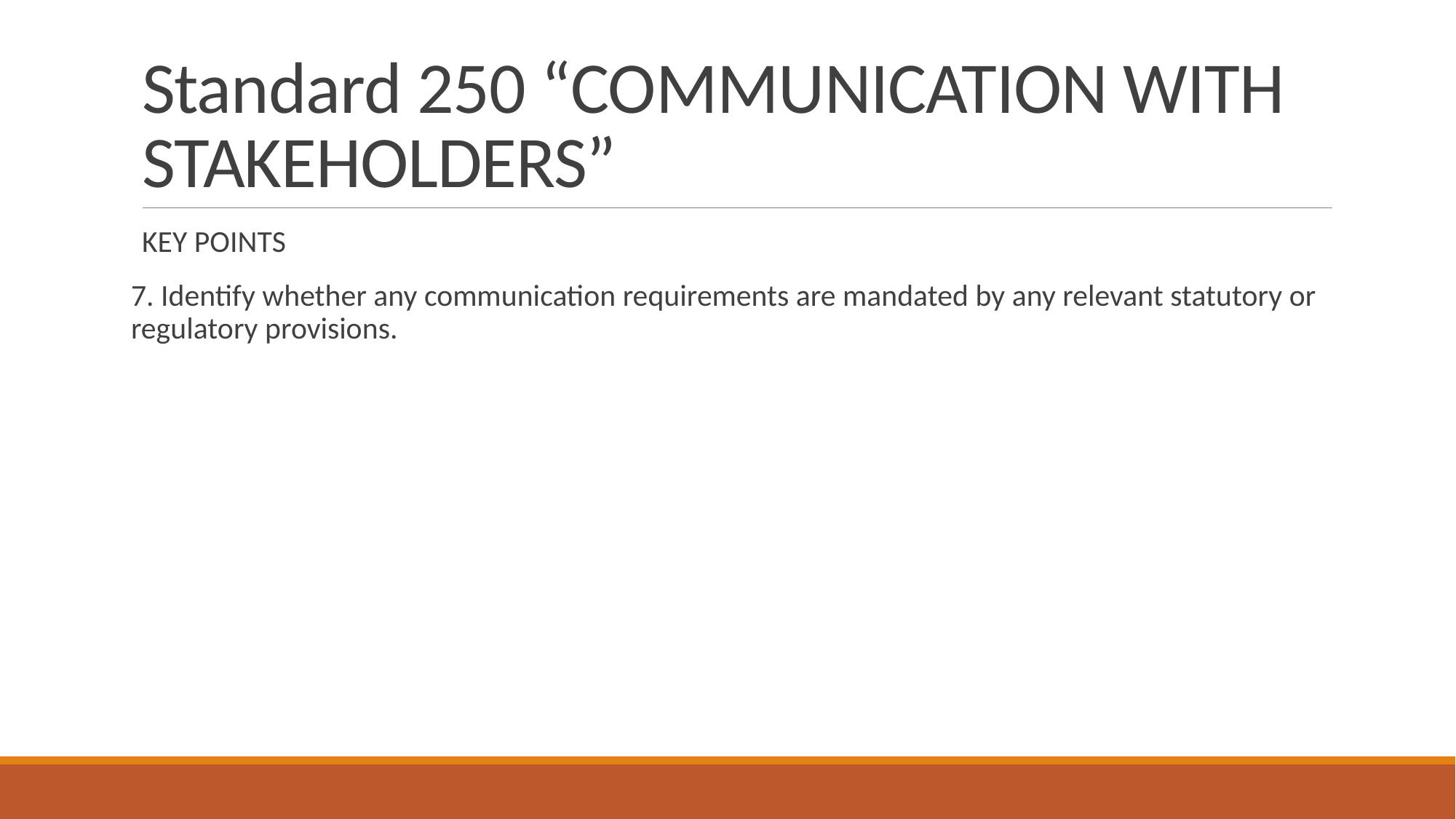

# Standard 250 “COMMUNICATION WITH STAKEHOLDERS”
KEY POINTS
7. Identify whether any communication requirements are mandated by any relevant statutory or regulatory provisions.